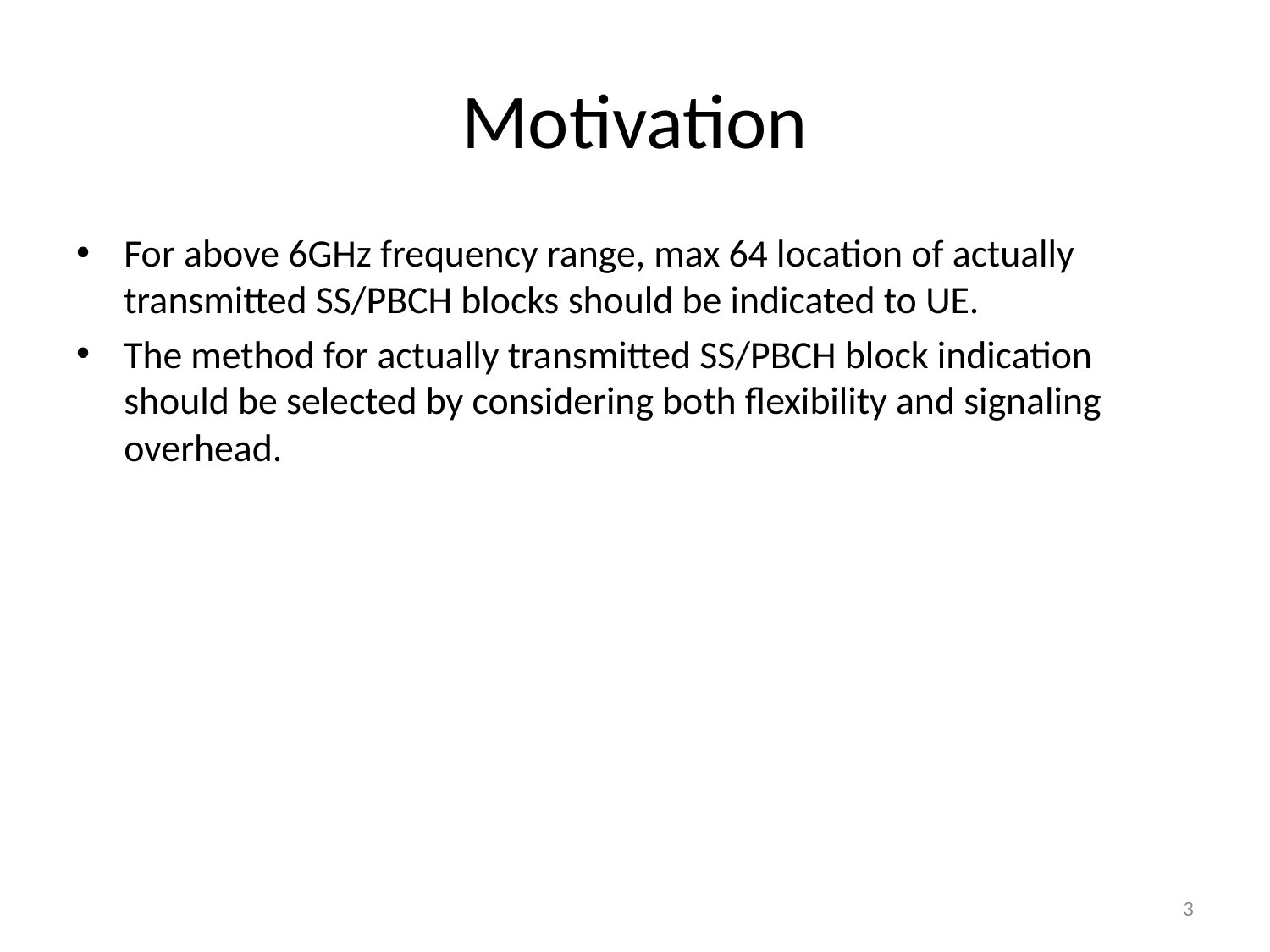

# Motivation
For above 6GHz frequency range, max 64 location of actually transmitted SS/PBCH blocks should be indicated to UE.
The method for actually transmitted SS/PBCH block indication should be selected by considering both flexibility and signaling overhead.

3